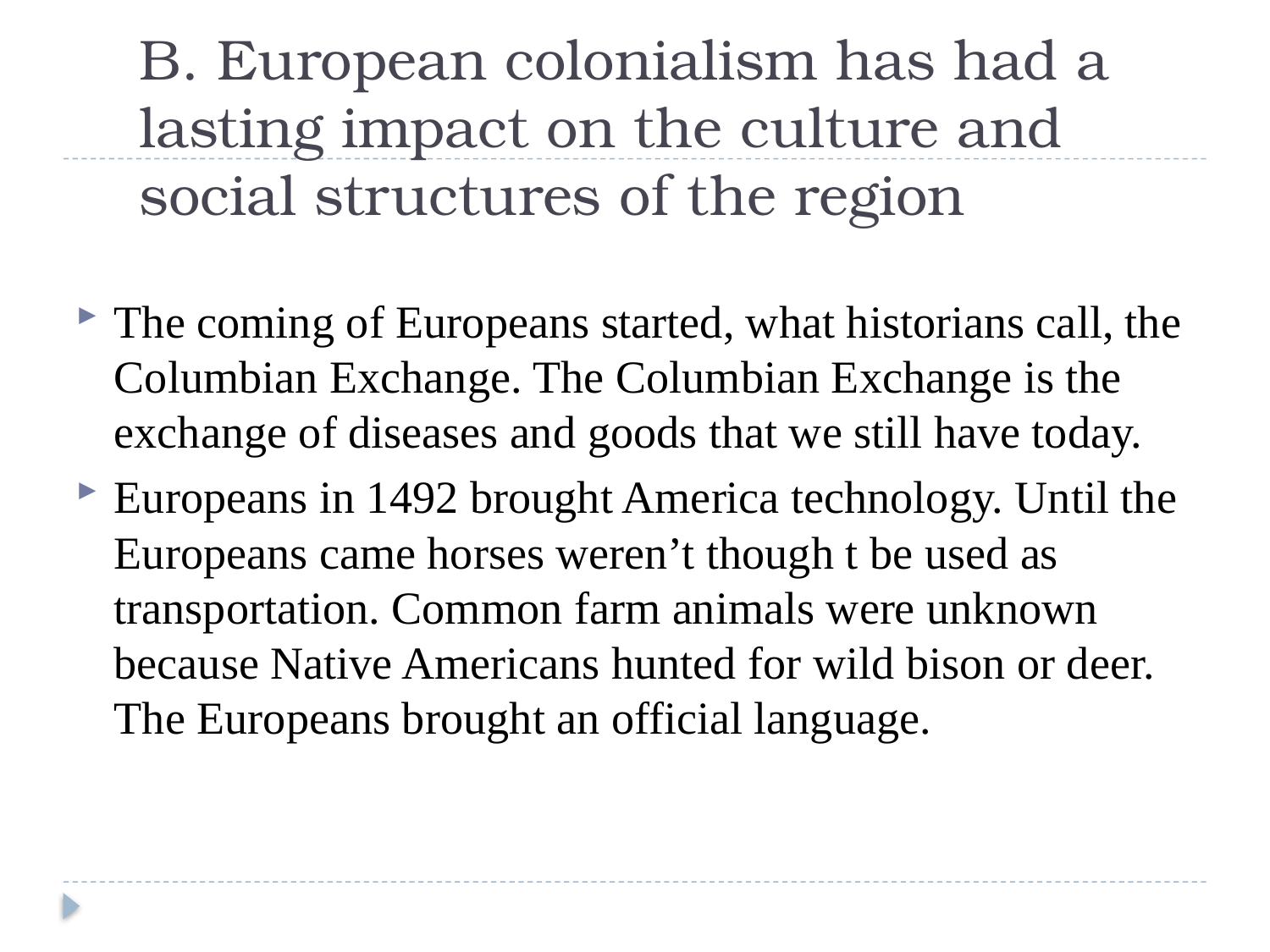

# B. European colonialism has had a lasting impact on the culture and social structures of the region
The coming of Europeans started, what historians call, the Columbian Exchange. The Columbian Exchange is the exchange of diseases and goods that we still have today.
Europeans in 1492 brought America technology. Until the Europeans came horses weren’t though t be used as transportation. Common farm animals were unknown because Native Americans hunted for wild bison or deer. The Europeans brought an official language.